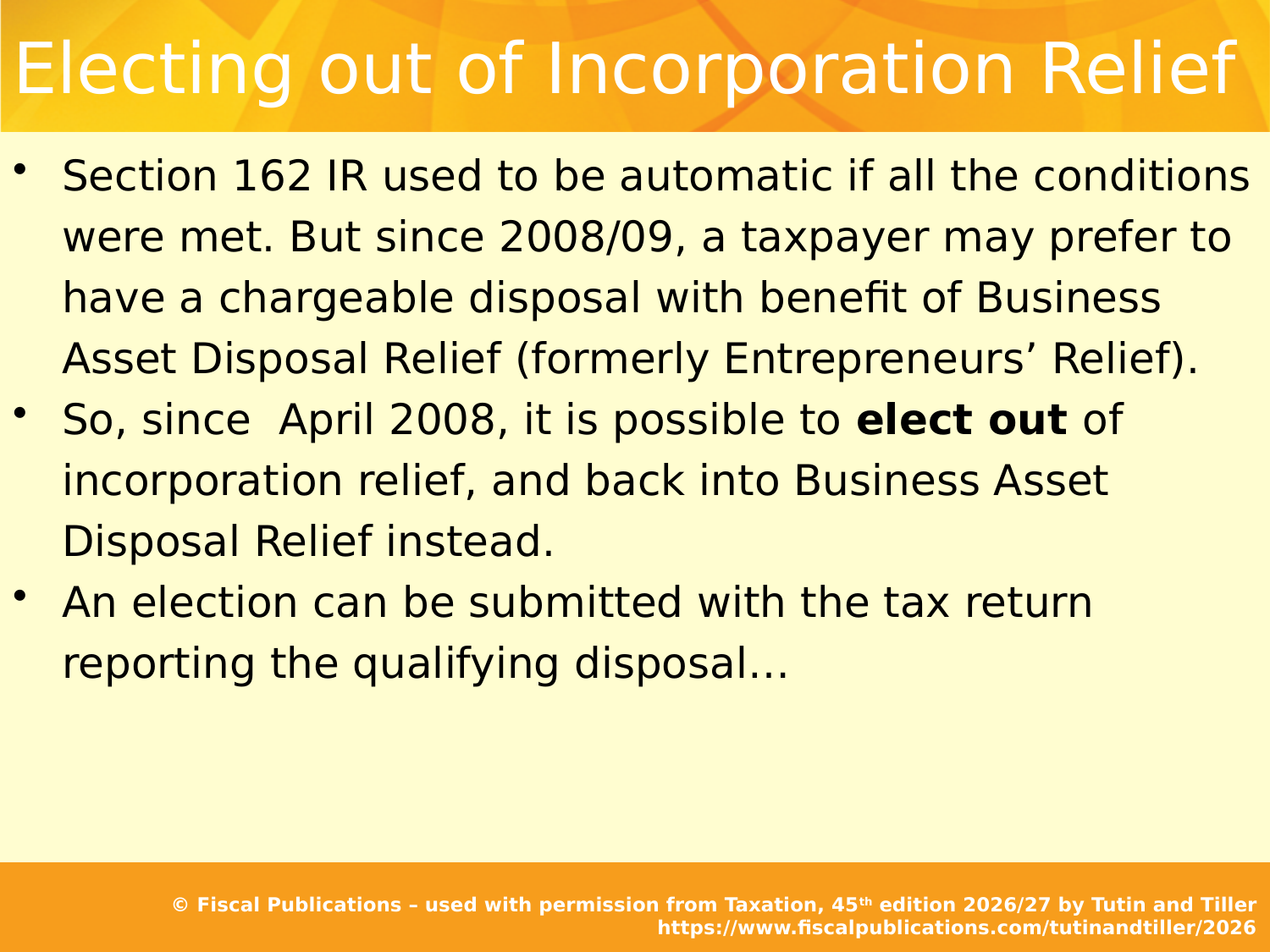

# Electing out of Incorporation Relief
Section 162 IR used to be automatic if all the conditions were met. But since 2008/09, a taxpayer may prefer to have a chargeable disposal with benefit of Business Asset Disposal Relief (formerly Entrepreneurs’ Relief).
So, since  April 2008, it is possible to elect out of incorporation relief, and back into Business Asset Disposal Relief instead.
An election can be submitted with the tax return reporting the qualifying disposal…